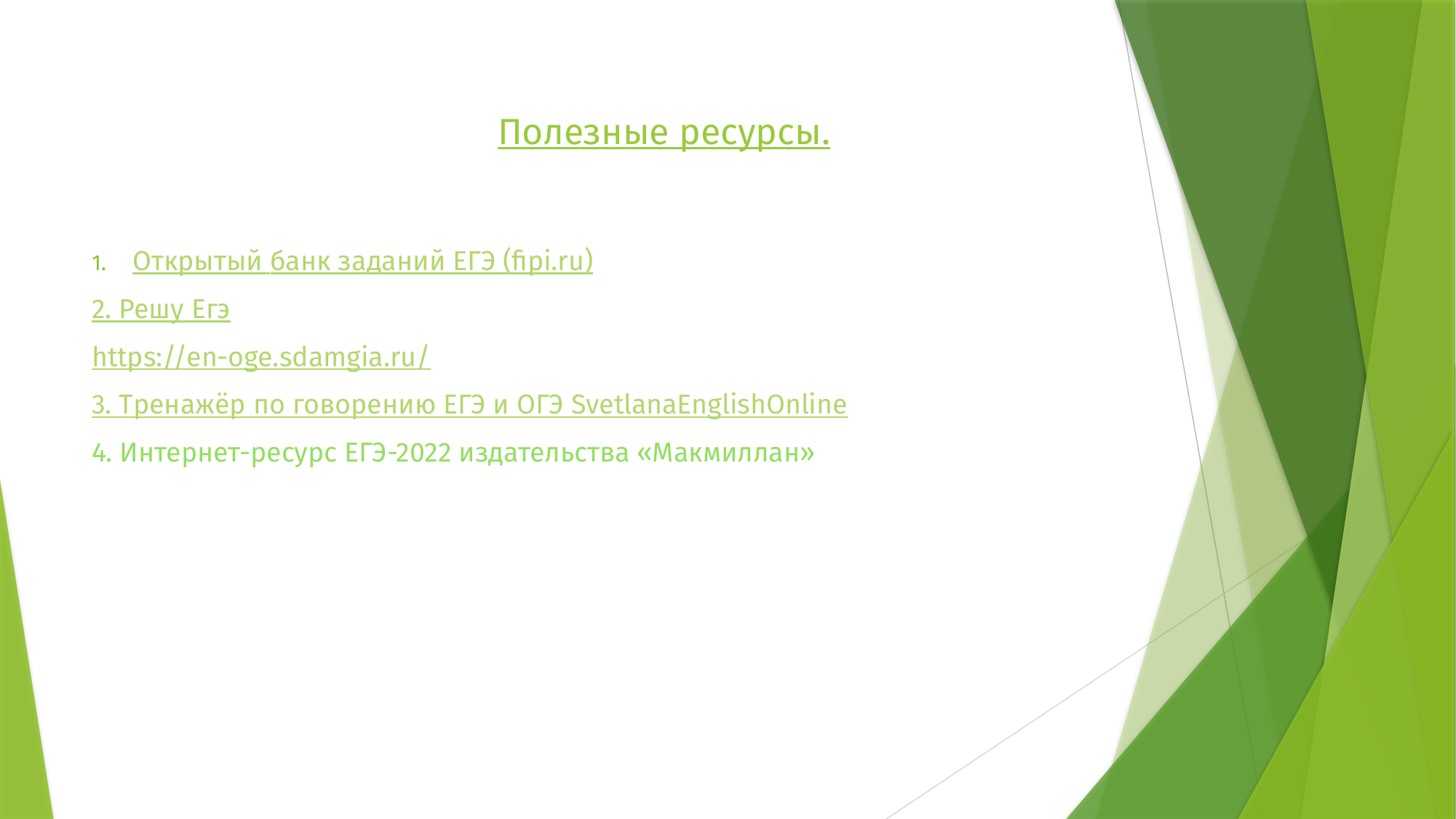

# Полезные ресурсы.

Открытый банк заданий ЕГЭ (fipi.ru)
2. Решу Егэ
https://en-oge.sdamgia.ru/
3. Тренажёр по говорению ЕГЭ и ОГЭ SvetlanaEnglishOnline
4. Интернет-ресурс ЕГЭ-2022 издательства «Макмиллан»